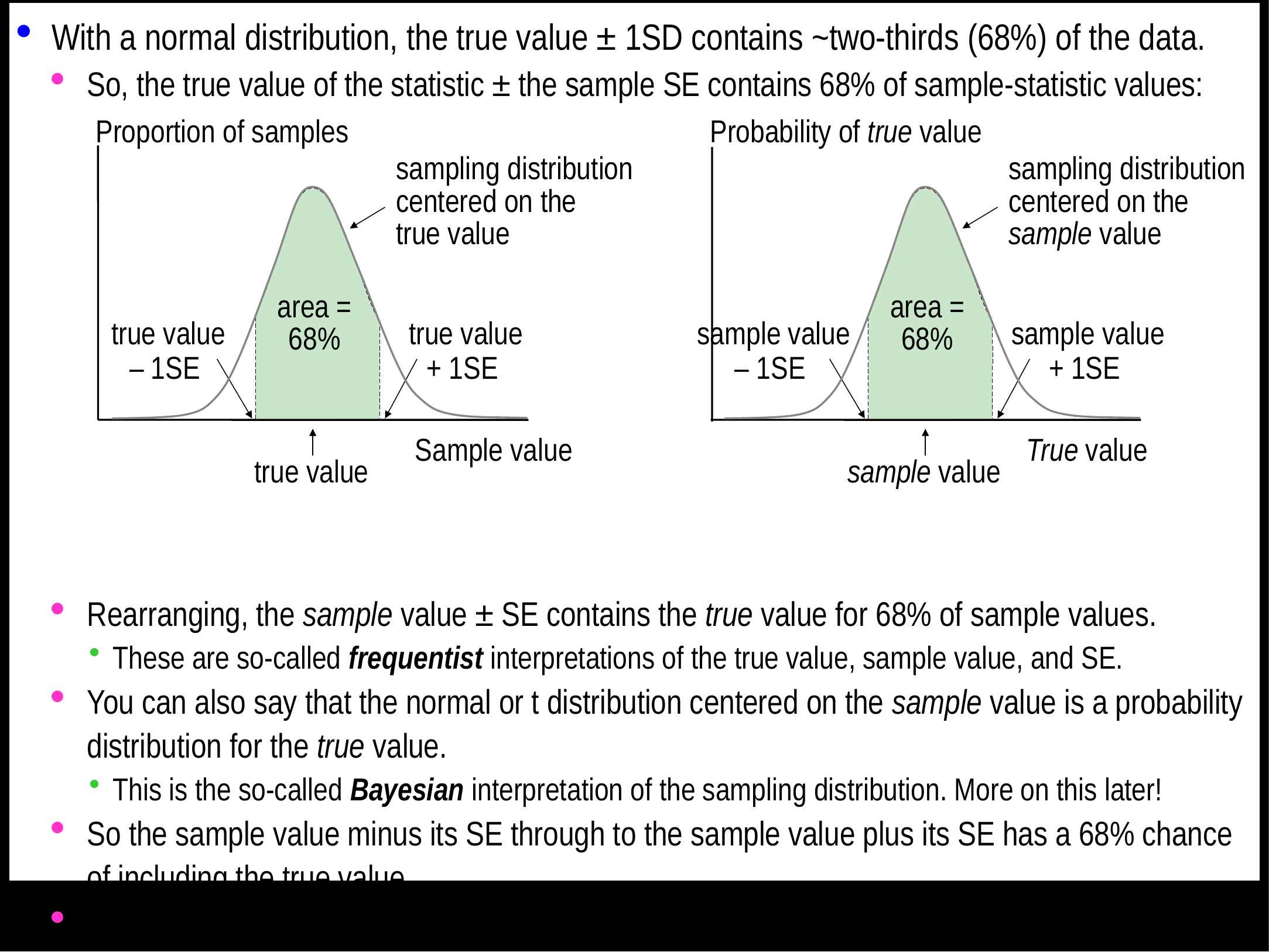

With a normal distribution, the true value ± 1SD contains ~two-thirds (68%) of the data.
So, the true value of the statistic ± the sample SE contains 68% of sample-statistic values:

Rearranging, the sample value ± SE contains the true value for 68% of sample values.
These are so-called frequentist interpretations of the true value, sample value, and SE.
You can also say that the normal or t distribution centered on the sample value is a probability distribution for the true value.
This is the so-called Bayesian interpretation of the sampling distribution. More on this later!
So the sample value minus its SE through to the sample value plus its SE has a 68% chance of including the true value.
But people want more "confidence" than 68% about what the true value could be. Hence…
Proportion of samples

Sample value
Probability of true value

True value
sampling distribution
centered on the
true value
true value

sampling distribution
centered on the
sample value
sample value

area =
68%

area =
68%
 true value
– 1SE
 true value
+ 1SE
 sample value
– 1SE
 sample value
+ 1SE